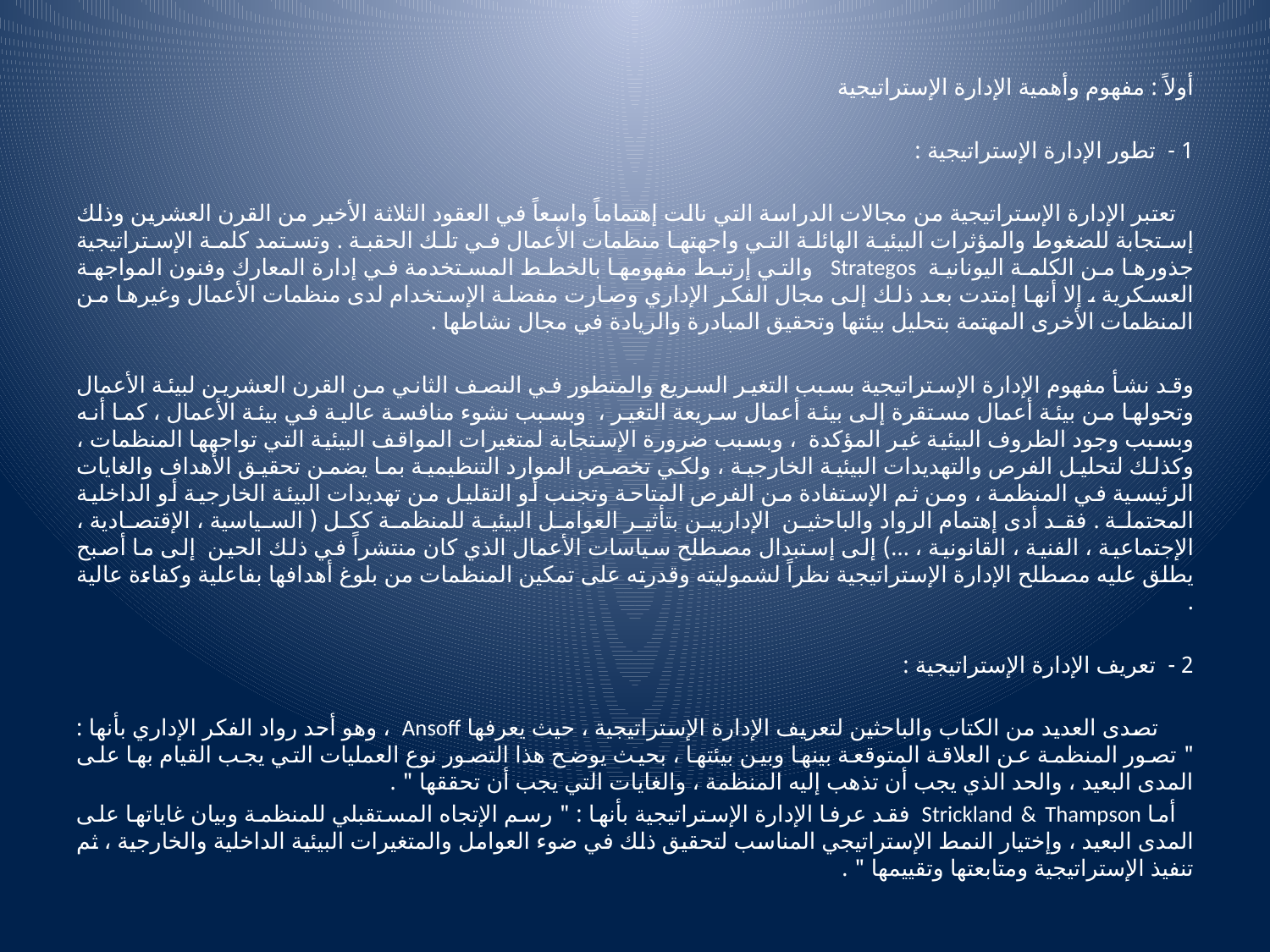

أولاً : مفهوم وأهمية الإدارة الإستراتيجية

1 -  تطور الإدارة الإستراتيجية :

   تعتبر الإدارة الإستراتيجية من مجالات الدراسة التي نالت إهتماماً واسعاً في العقود الثلاثة الأخير من القرن العشرين وذلك إستجابة للضغوط والمؤثرات البيئية الهائلة التي واجهتها منظمات الأعمال في تلك الحقبة . وتستمد كلمة الإستراتيجية جذورها من الكلمة اليونانية  Strategos   والتي إرتبط مفهومها بالخطط المستخدمة في إدارة المعارك وفنون المواجهة العسكرية ، إلا أنها إمتدت بعد ذلك إلى مجال الفكر الإداري وصارت مفضلة الإستخدام لدى منظمات الأعمال وغيرها من المنظمات الأخرى المهتمة بتحليل بيئتها وتحقيق المبادرة والريادة في مجال نشاطها .

وقد نشأ مفهوم الإدارة الإستراتيجية بسبب التغير السريع والمتطور في النصف الثاني من القرن العشرين لبيئة الأعمال وتحولها من بيئة أعمال مستقرة إلى بيئة أعمال سريعة التغير ،  وبسبب نشوء منافسة عالية في بيئة الأعمال ، كما أنه وبسبب وجود الظروف البيئية غير المؤكدة  ، وبسبب ضرورة الإستجابة لمتغيرات المواقف البيئية التي تواجهها المنظمات ، وكذلك لتحليل الفرص والتهديدات البيئية الخارجية ، ولكي تخصص الموارد التنظيمية بما يضمن تحقيق الأهداف والغايات الرئيسية في المنظمة ، ومن ثم الإستفادة من الفرص المتاحة وتجنب أو التقليل من تهديدات البيئة الخارجية أو الداخلية المحتملة . فقد أدى إهتمام الرواد والباحثين  الإداريين بتأثير العوامل البيئية للمنظمة ككل ( السياسية ، الإقتصادية ، الإجتماعية ، الفنية ، القانونية ، ...) إلى إستبدال مصطلح سياسات الأعمال الذي كان منتشراً في ذلك الحين  إلى ما أصبح يطلق عليه مصطلح الإدارة الإستراتيجية نظراً لشموليته وقدرته على تمكين المنظمات من بلوغ أهدافها بفاعلية وكفاءة عالية .

2 -  تعريف الإدارة الإستراتيجية :

      تصدى العديد من الكتاب والباحثين لتعريف الإدارة الإستراتيجية ، حيث يعرفها Ansoff  ، وهو أحد رواد الفكر الإداري بأنها : " تصور المنظمة عن العلاقة المتوقعة بينها وبين بيئتها ، بحيث يوضح هذا التصور نوع العمليات التي يجب القيام بها على المدى البعيد ، والحد الذي يجب أن تذهب إليه المنظمة ، والغايات التي يجب أن تحققها " .
   أما Strickland & Thampson  فقد عرفا الإدارة الإستراتيجية بأنها : " رسم الإتجاه المستقبلي للمنظمة وبيان غاياتها على المدى البعيد ، وإختيار النمط الإستراتيجي المناسب لتحقيق ذلك في ضوء العوامل والمتغيرات البيئية الداخلية والخارجية ، ثم تنفيذ الإستراتيجية ومتابعتها وتقييمها " .